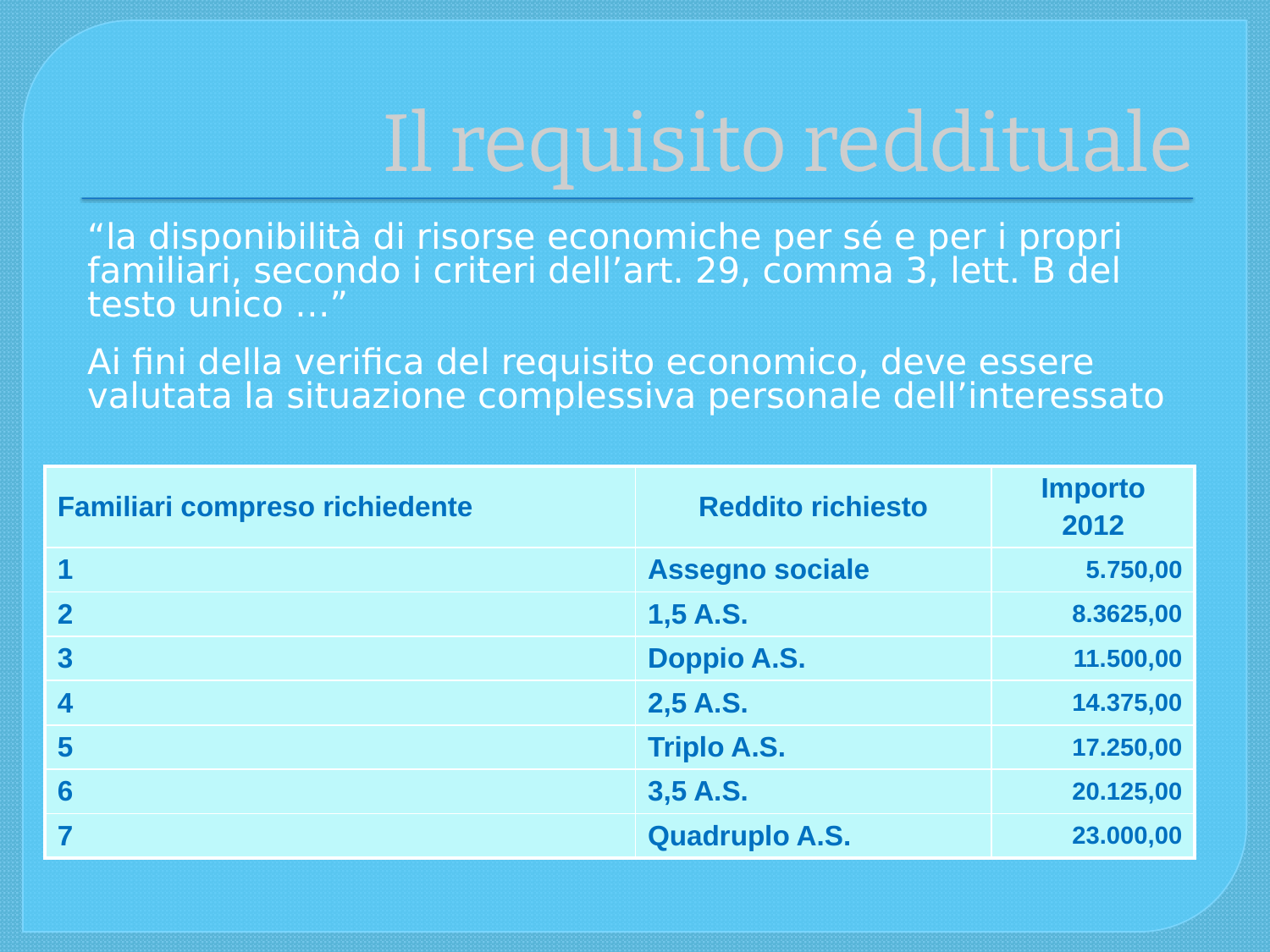

# Il requisito reddituale
“la disponibilità di risorse economiche per sé e per i propri familiari, secondo i criteri dell’art. 29, comma 3, lett. B del testo unico …”

Ai fini della verifica del requisito economico, deve essere valutata la situazione complessiva personale dell’interessato
| Familiari compreso richiedente | Reddito richiesto | Importo 2012 |
| --- | --- | --- |
| 1 | Assegno sociale | 5.750,00 |
| 2 | 1,5 A.S. | 8.3625,00 |
| 3 | Doppio A.S. | 11.500,00 |
| 4 | 2,5 A.S. | 14.375,00 |
| 5 | Triplo A.S. | 17.250,00 |
| 6 | 3,5 A.S. | 20.125,00 |
| 7 | Quadruplo A.S. | 23.000,00 |